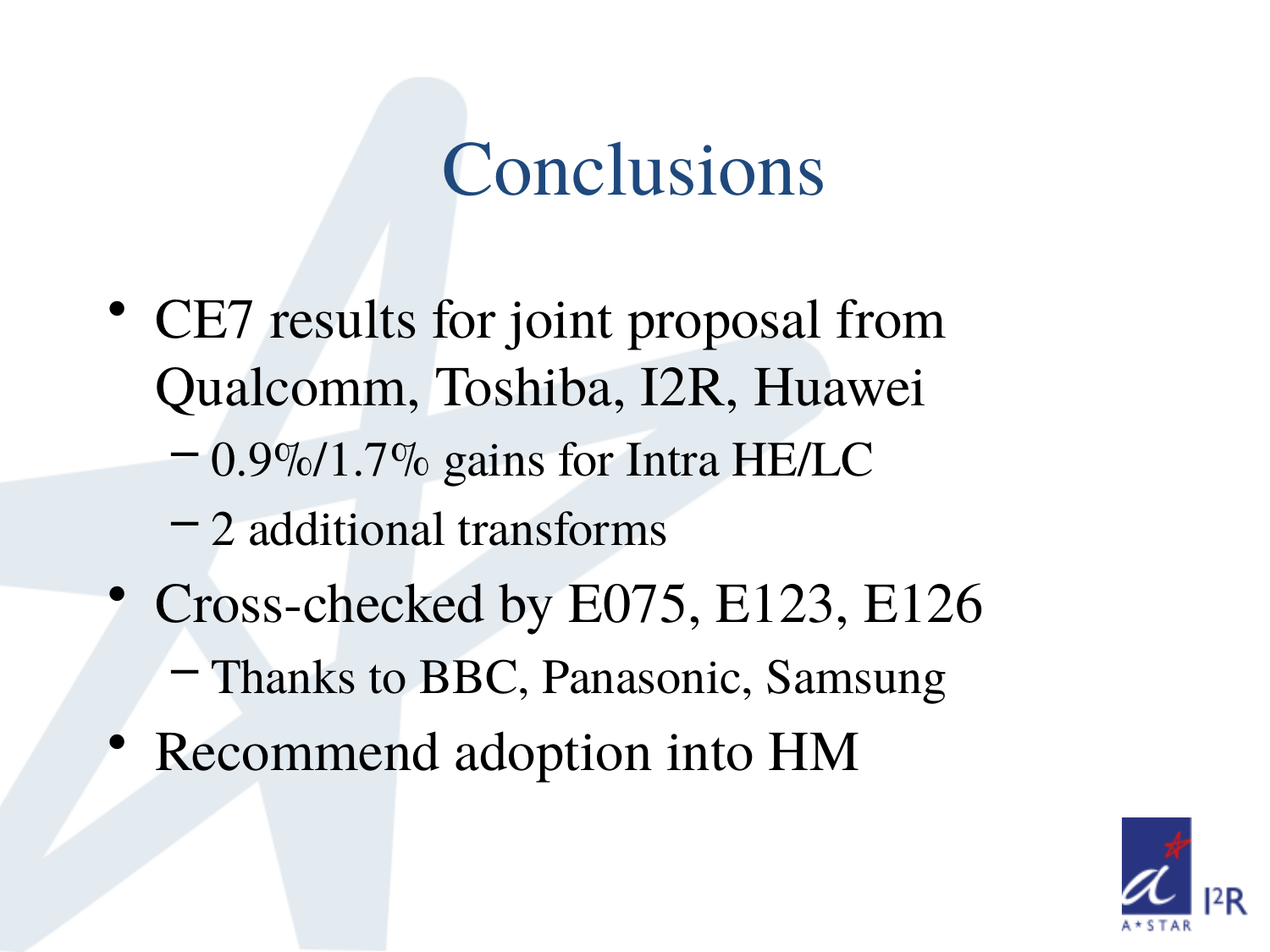

# Conclusions
CE7 results for joint proposal from Qualcomm, Toshiba, I2R, Huawei
0.9%/1.7% gains for Intra HE/LC
2 additional transforms
Cross-checked by E075, E123, E126
Thanks to BBC, Panasonic, Samsung
Recommend adoption into HM